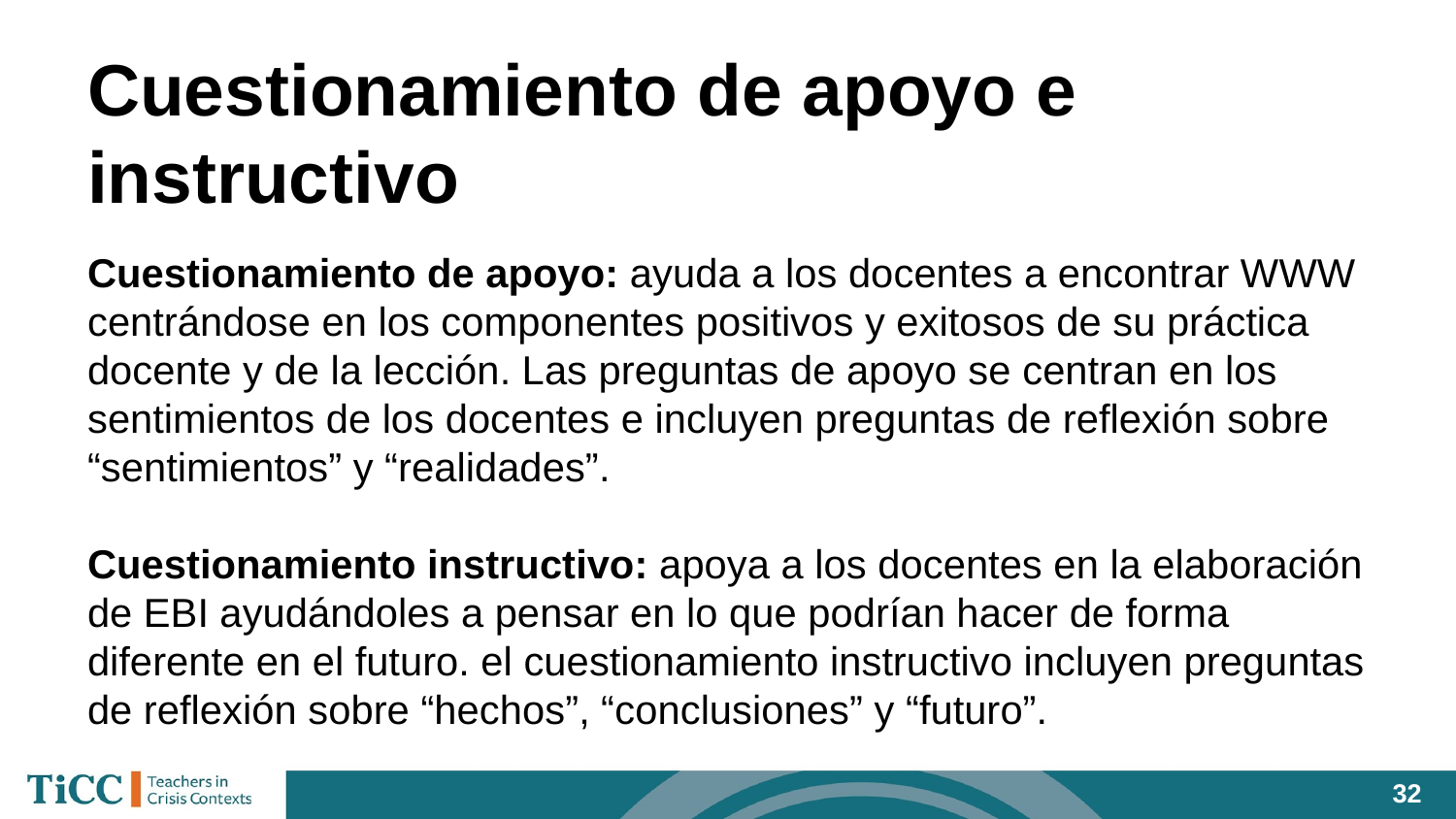

# Cuestionamiento de apoyo e instructivo
Cuestionamiento de apoyo: ayuda a los docentes a encontrar WWW centrándose en los componentes positivos y exitosos de su práctica docente y de la lección. Las preguntas de apoyo se centran en los sentimientos de los docentes e incluyen preguntas de reflexión sobre “sentimientos” y “realidades”.

Cuestionamiento instructivo: apoya a los docentes en la elaboración de EBI ayudándoles a pensar en lo que podrían hacer de forma diferente en el futuro. el cuestionamiento instructivo incluyen preguntas de reflexión sobre “hechos”, “conclusiones” y “futuro”.
32